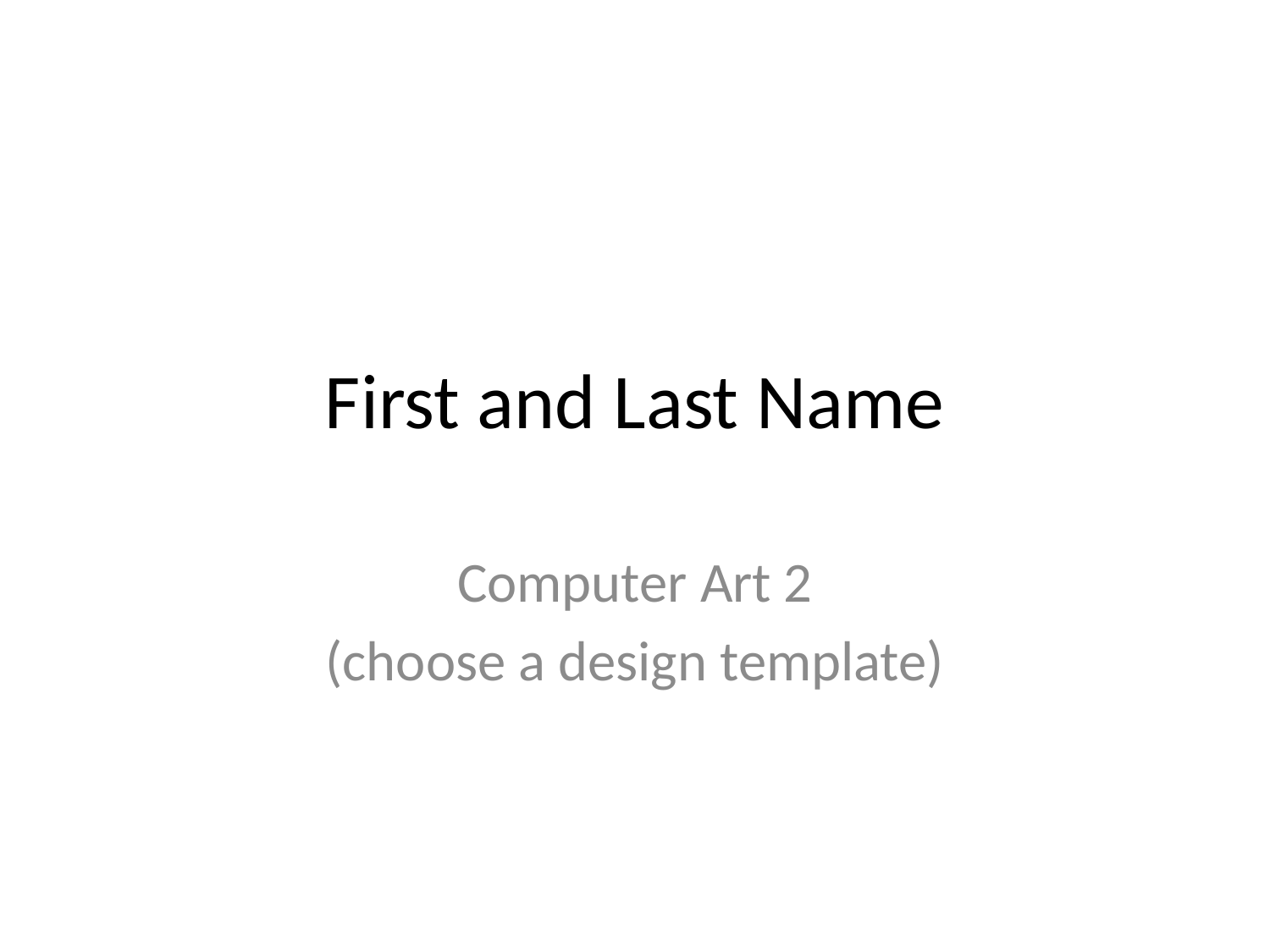

# First and Last Name
Computer Art 2
(choose a design template)